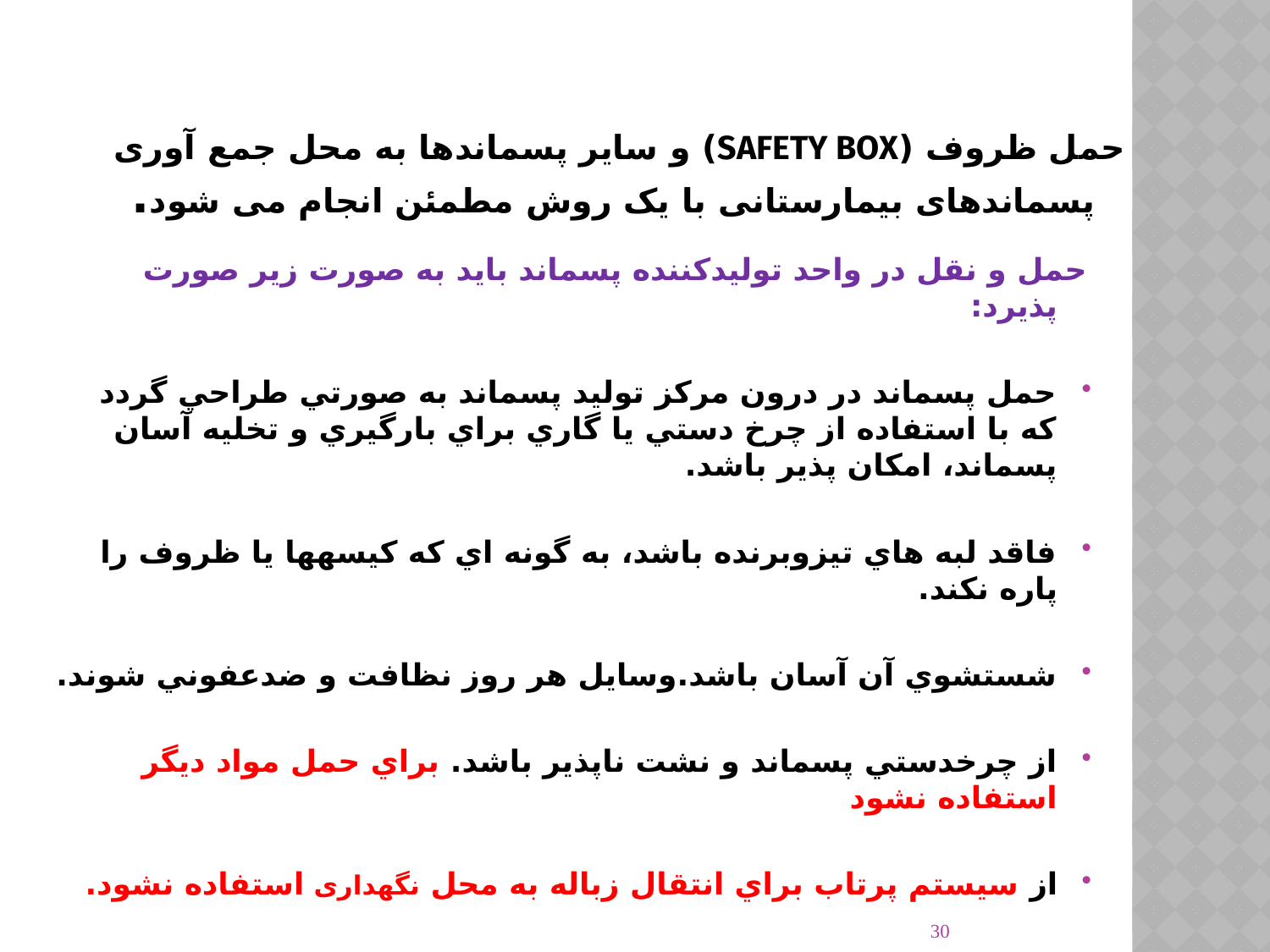

# حمل ظروف (Safety Box) و ساير پسماندها به محل جمع آوری  پسماندهای بیمارستانی با یک روش مطمئن انجام می شود.
حمل و نقل در واحد تولیدكننده پسماند بايد به صورت زير صورت پذيرد:

حمل پسماند در درون مركز تولید پسماند به صورتي طراحي گردد كه با استفاده از چرخ دستي يا گاري براي بارگیري و تخلیه آسان پسماند، امكان پذير باشد.

فاقد لبه ھاي تیزوبرنده باشد، به گونه اي كه كیسهھا يا ظروف را پاره نكند.

شستشوي آن آسان باشد.وسايل ھر روز نظافت و ضدعفوني شوند.

از چرخدستي پسماند و نشت ناپذير باشد. براي حمل مواد ديگر استفاده نشود

از سیستم پرتاب براي انتقال زباله به محل نگهداری استفاده نشود.

30